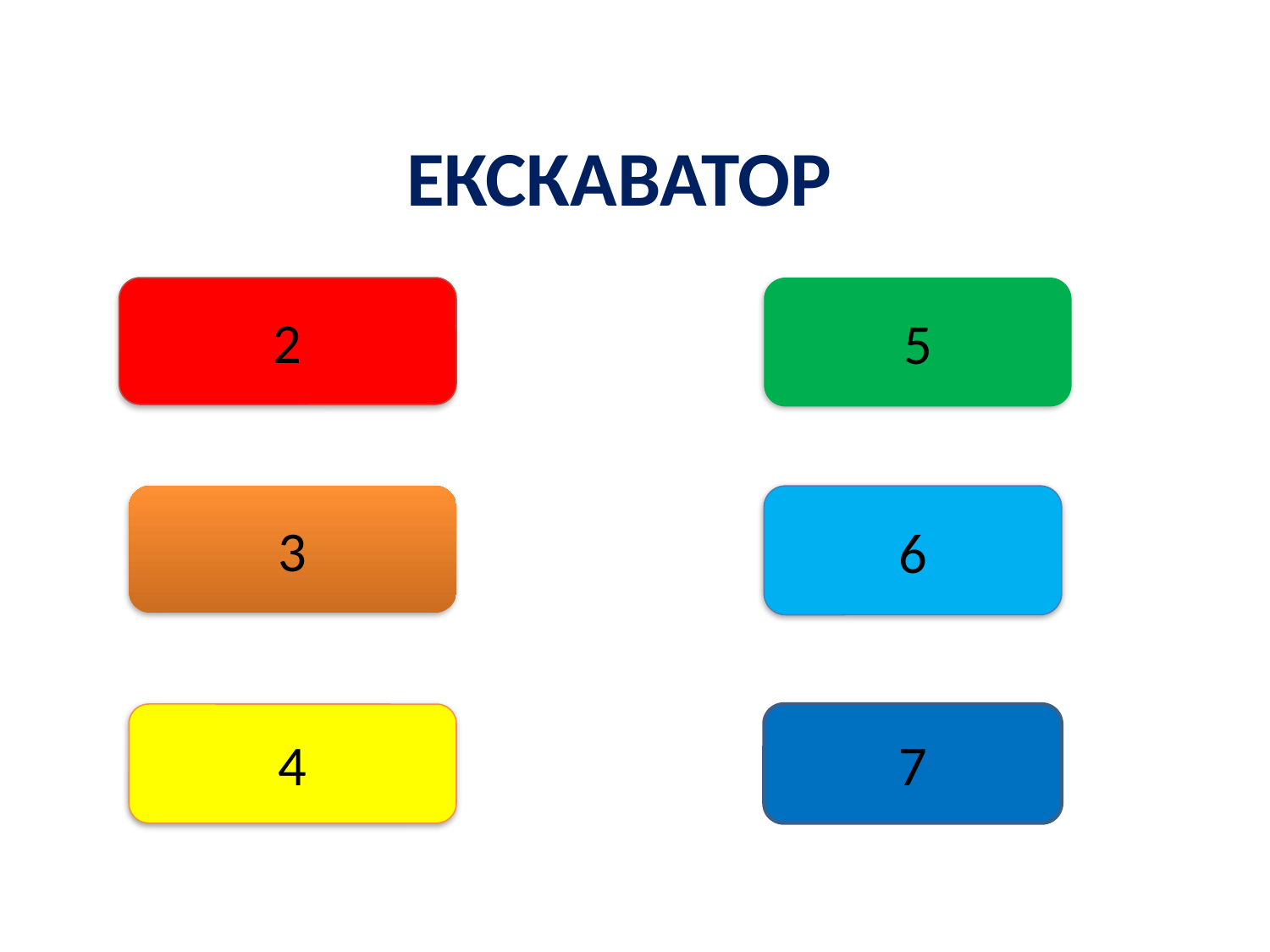

ЕКСКАВАТОР
2
5

#
3
6
4
7